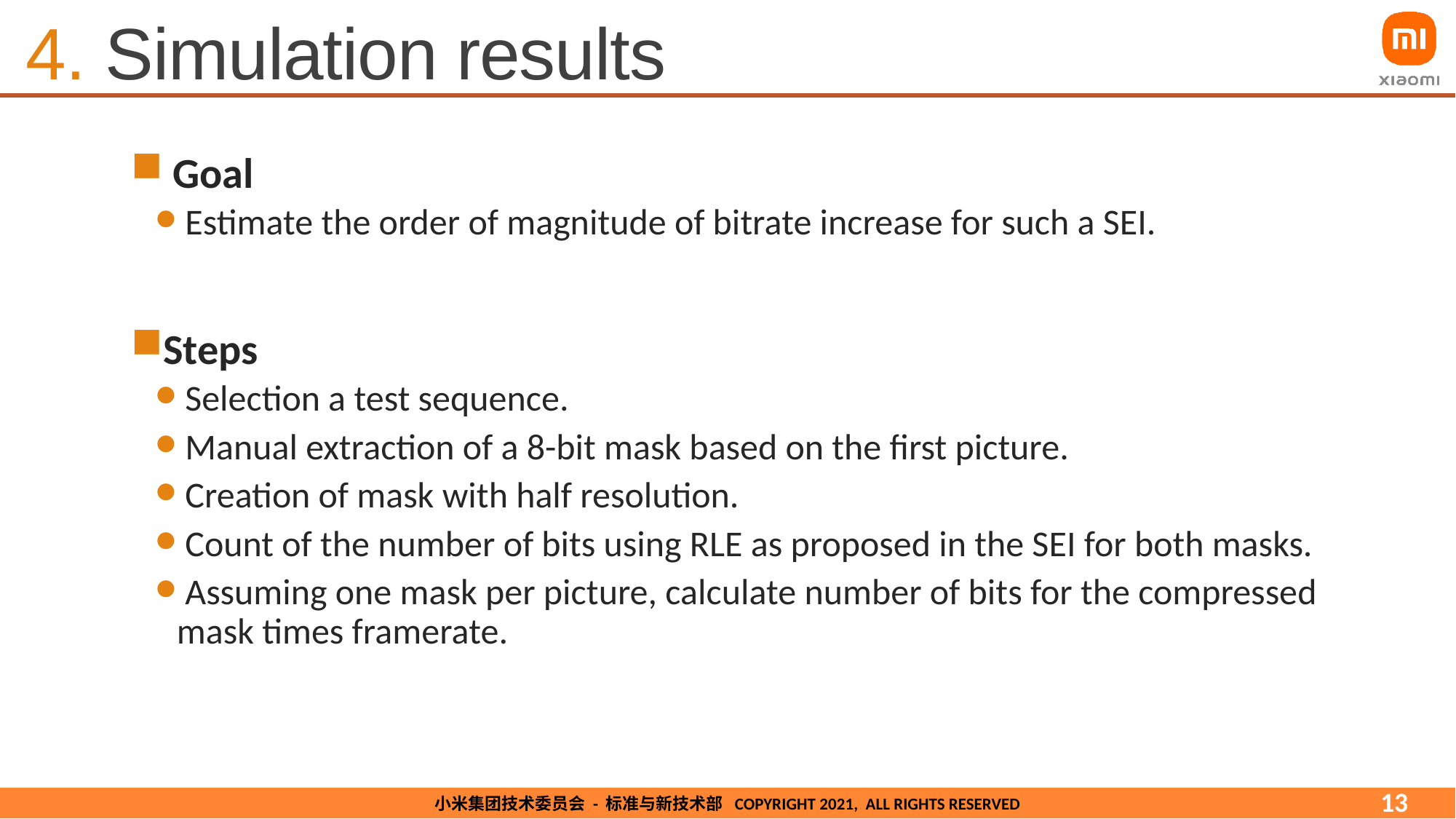

# 4. Simulation results
 Goal
 Estimate the order of magnitude of bitrate increase for such a SEI.

Steps
 Selection a test sequence.
 Manual extraction of a 8-bit mask based on the first picture.
 Creation of mask with half resolution.
 Count of the number of bits using RLE as proposed in the SEI for both masks.
 Assuming one mask per picture, calculate number of bits for the compressed mask times framerate.
13